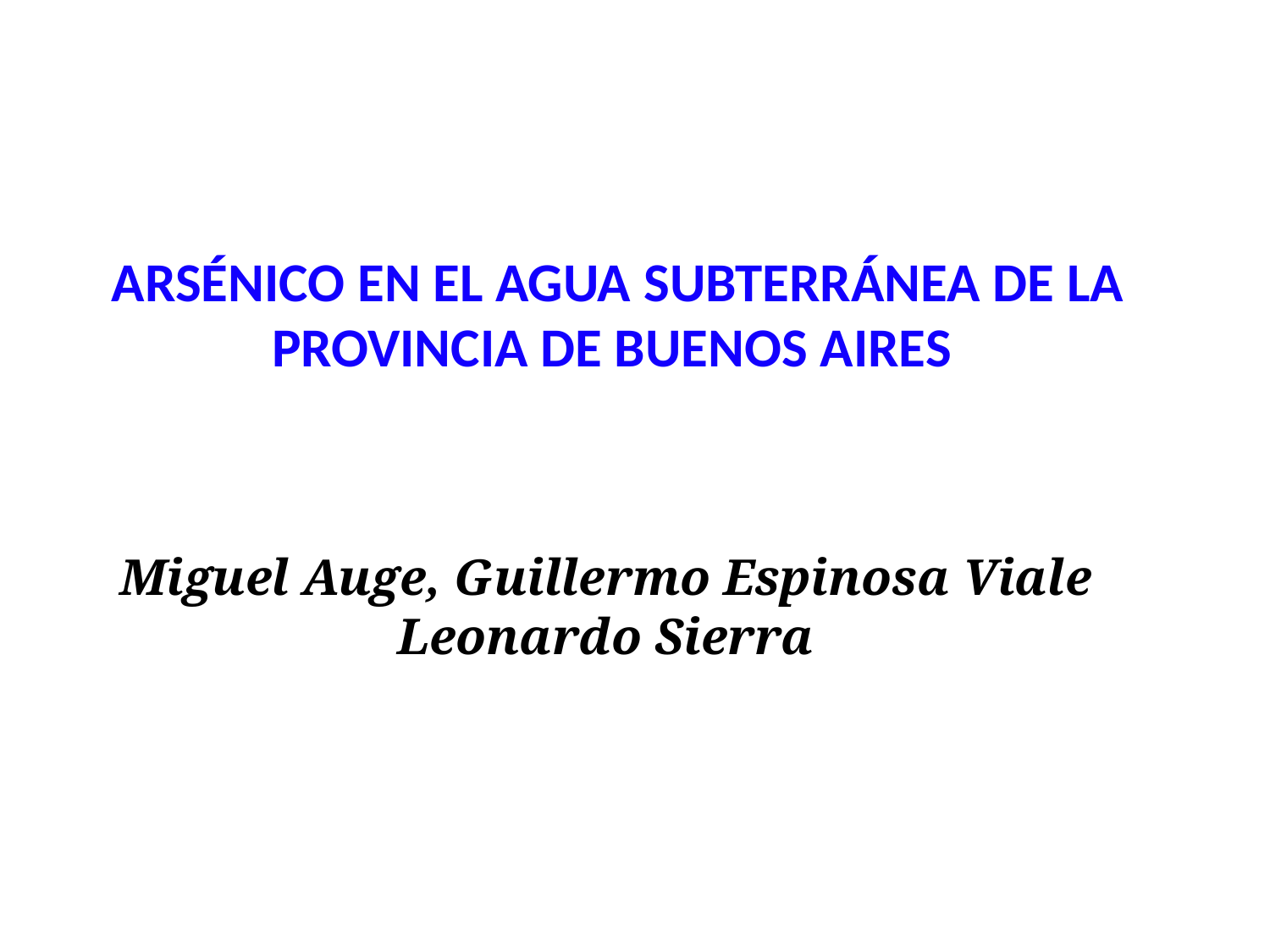

# ARSÉNICO EN EL AGUA SUBTERRÁNEA DE LA PROVINCIA DE BUENOS AIRES
Miguel Auge, Guillermo Espinosa Viale Leonardo Sierra